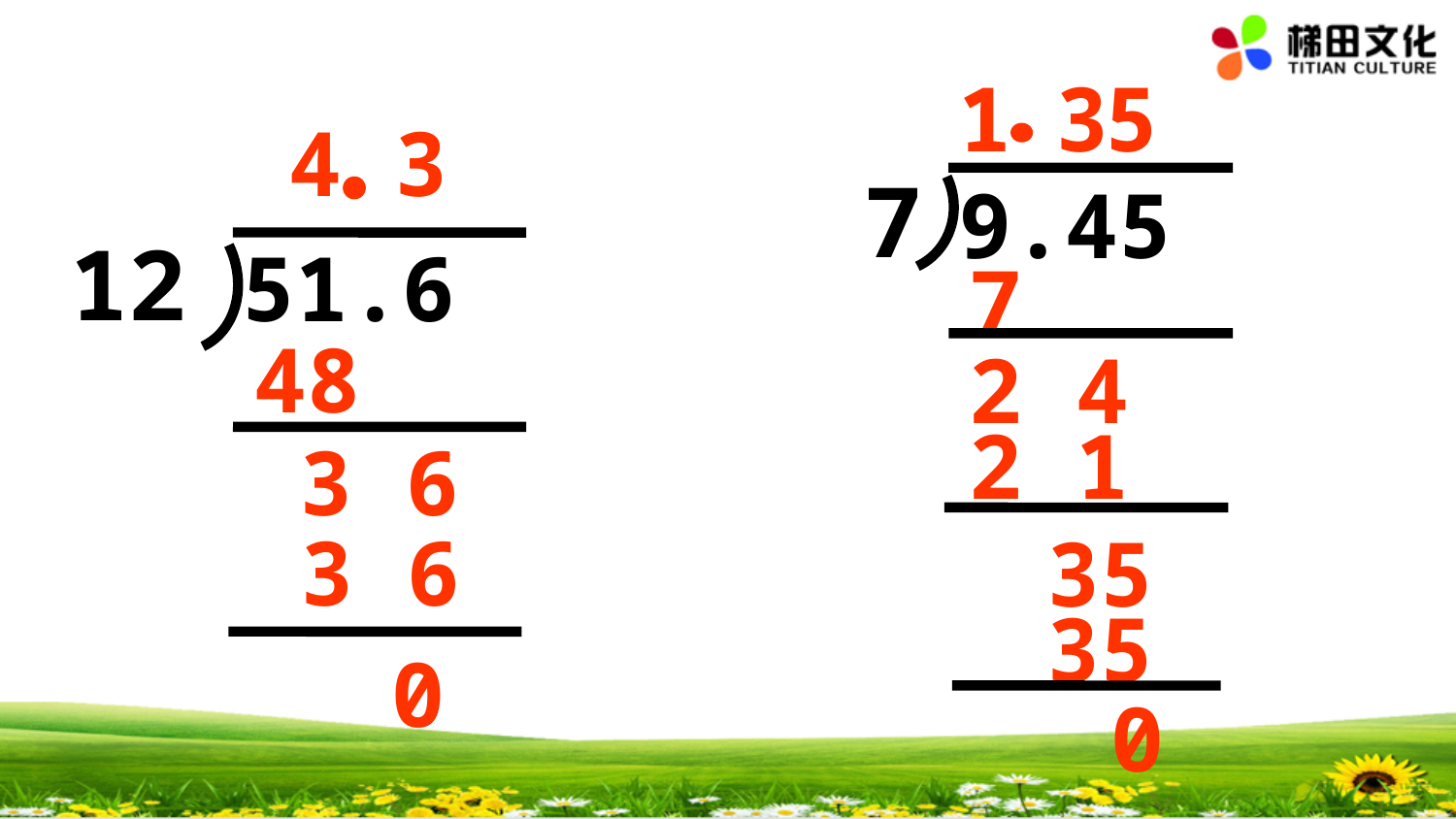

1
3
5

7
9.45

7
2 4

2 1

35
35

0
4
3

12
51.6

48
3 6

3 6

0